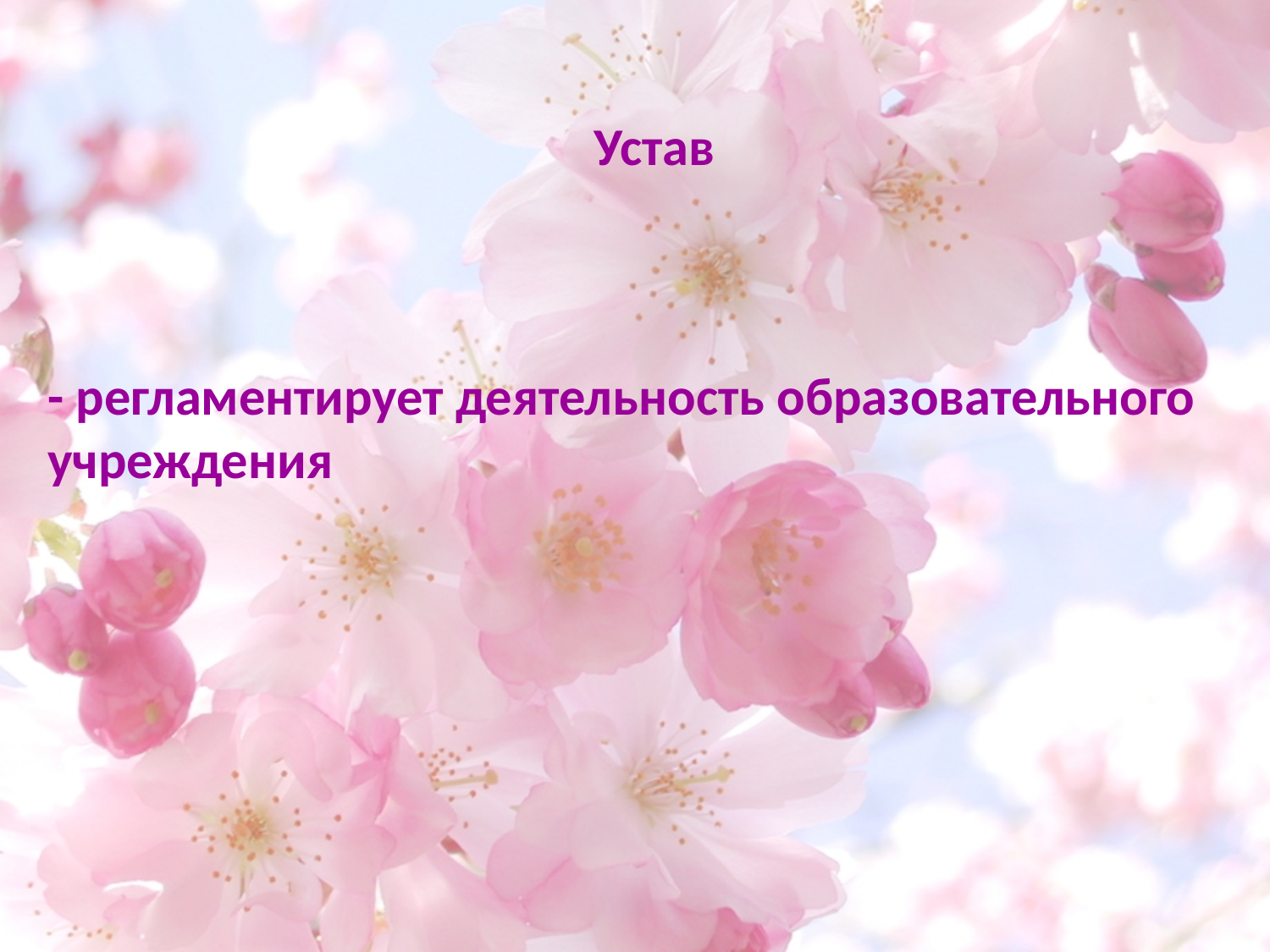

Устав
# - регламентирует деятельность образовательного учреждения